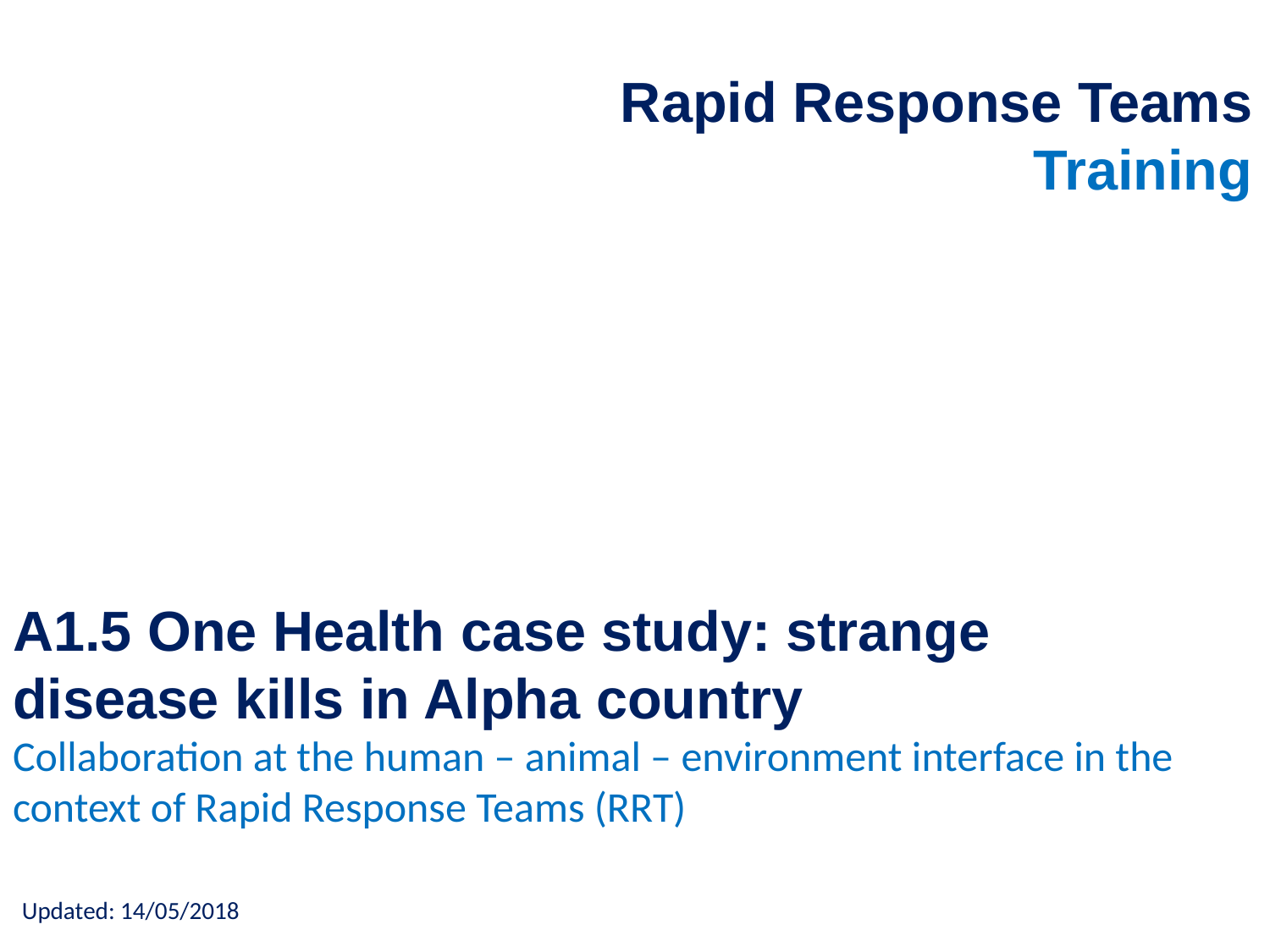

Rapid Response Teams Training
A1.5 One Health case study: strange disease kills in Alpha country
Collaboration at the human – animal – environment interface in the context of Rapid Response Teams (RRT)
Updated: 14/05/2018